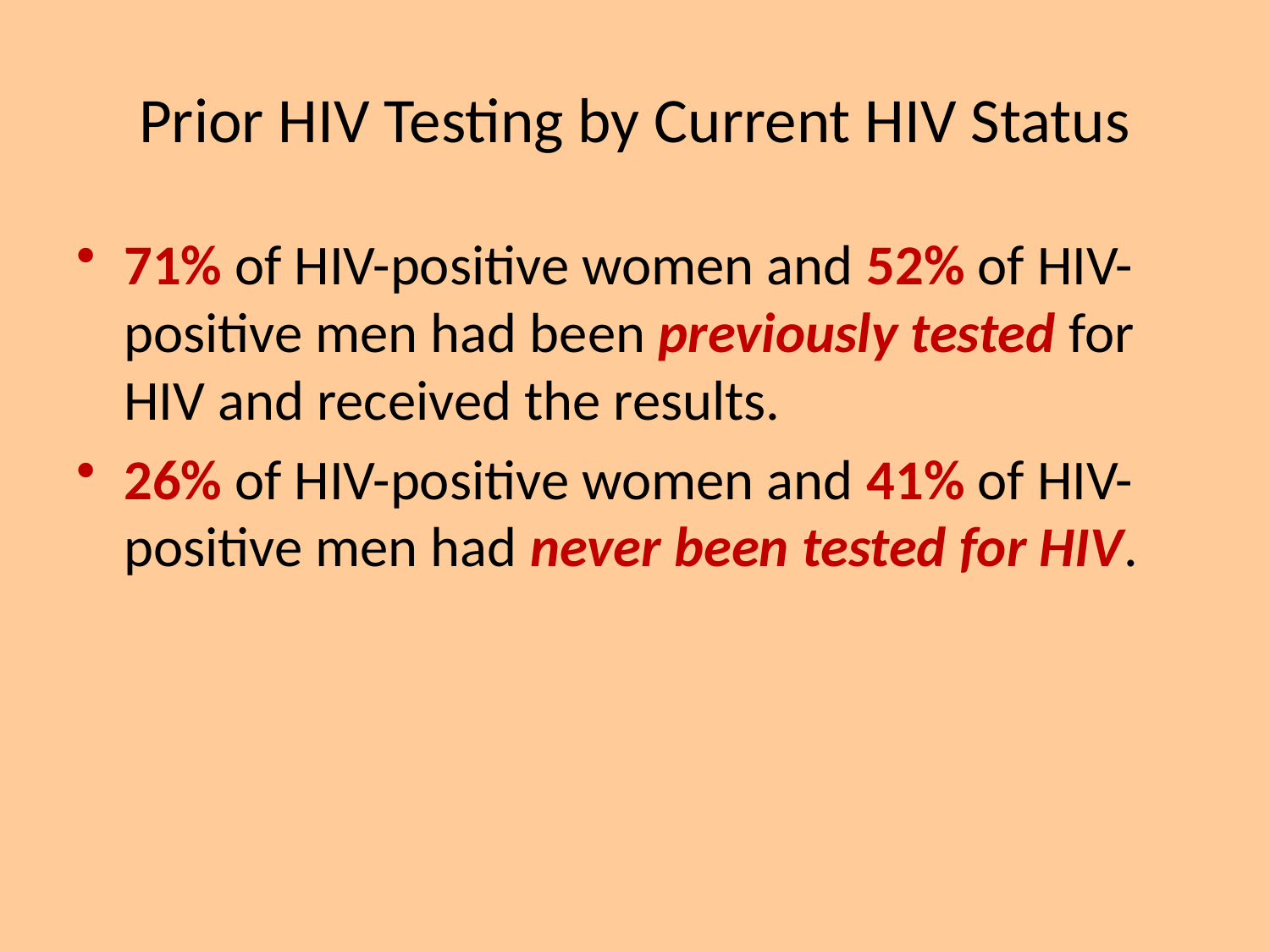

# Prior HIV Testing by Current HIV Status
71% of HIV-positive women and 52% of HIV-positive men had been previously tested for HIV and received the results.
26% of HIV-positive women and 41% of HIV-positive men had never been tested for HIV.